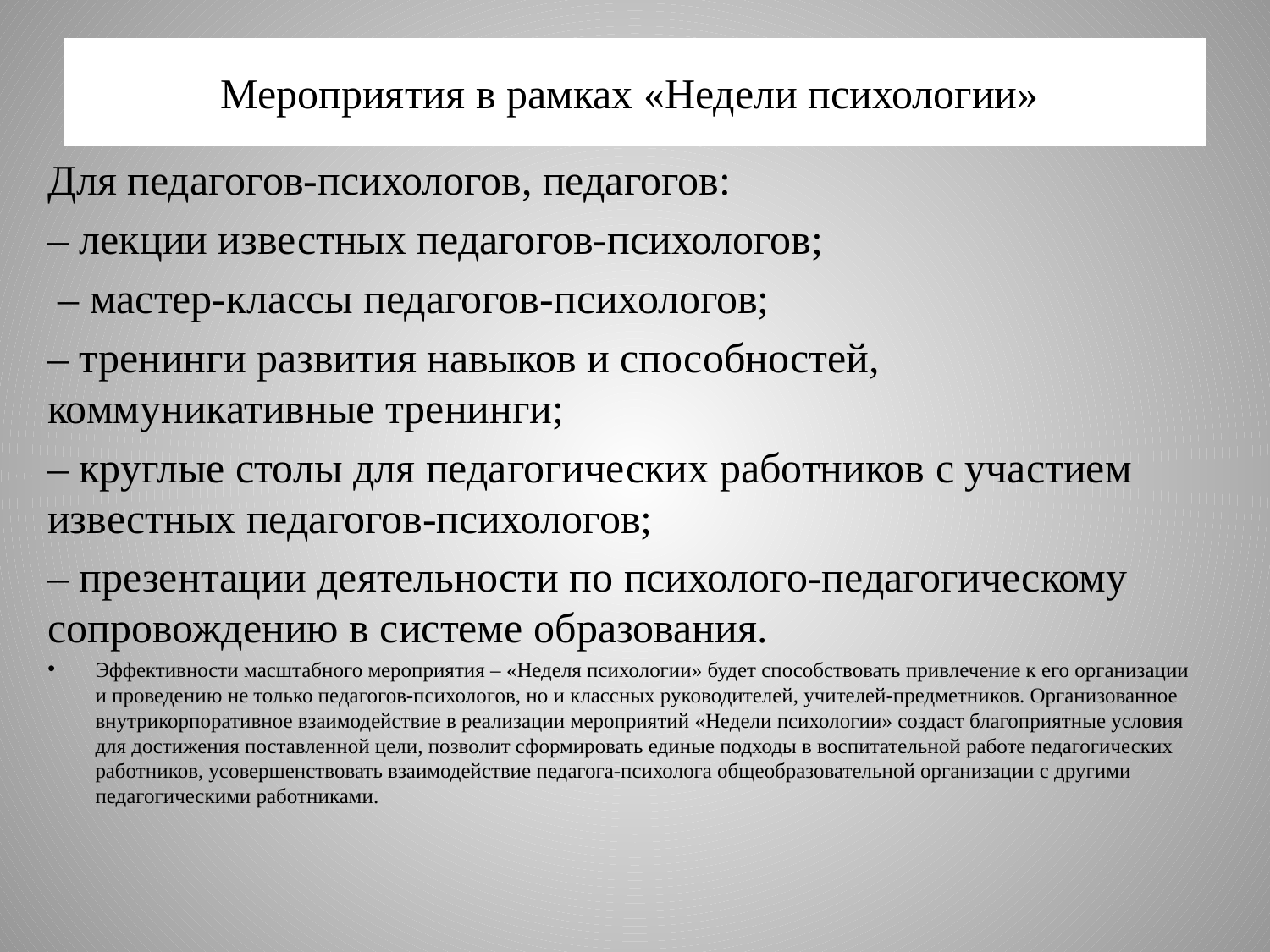

# Мероприятия в рамках «Недели психологии»
Для педагогов-психологов, педагогов:
– лекции известных педагогов-психологов;
 – мастер-классы педагогов-психологов;
– тренинги развития навыков и способностей, коммуникативные тренинги;
– круглые столы для педагогических работников с участием известных педагогов-психологов;
– презентации деятельности по психолого-педагогическому сопровождению в системе образования.
Эффективности масштабного мероприятия – «Неделя психологии» будет способствовать привлечение к его организации и проведению не только педагогов-психологов, но и классных руководителей, учителей-предметников. Организованное внутрикорпоративное взаимодействие в реализации мероприятий «Недели психологии» создаст благоприятные условия для достижения поставленной цели, позволит сформировать единые подходы в воспитательной работе педагогических работников, усовершенствовать взаимодействие педагога-психолога общеобразовательной организации с другими педагогическими работниками.